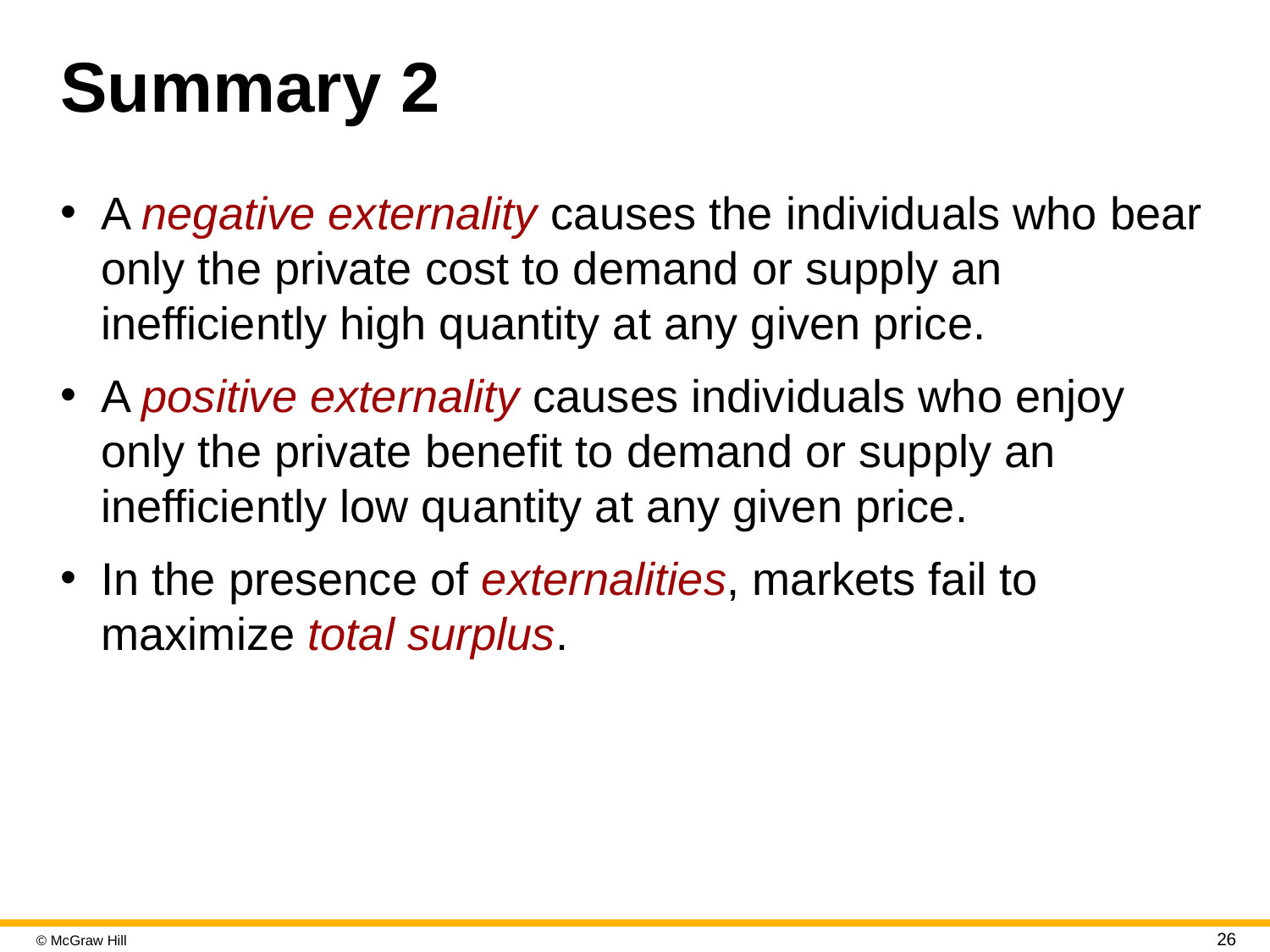

# Summary 2
A negative externality causes the individuals who bear only the private cost to demand or supply an inefficiently high quantity at any given price.
A positive externality causes individuals who enjoy only the private benefit to demand or supply an inefficiently low quantity at any given price.
In the presence of externalities, markets fail to maximize total surplus.